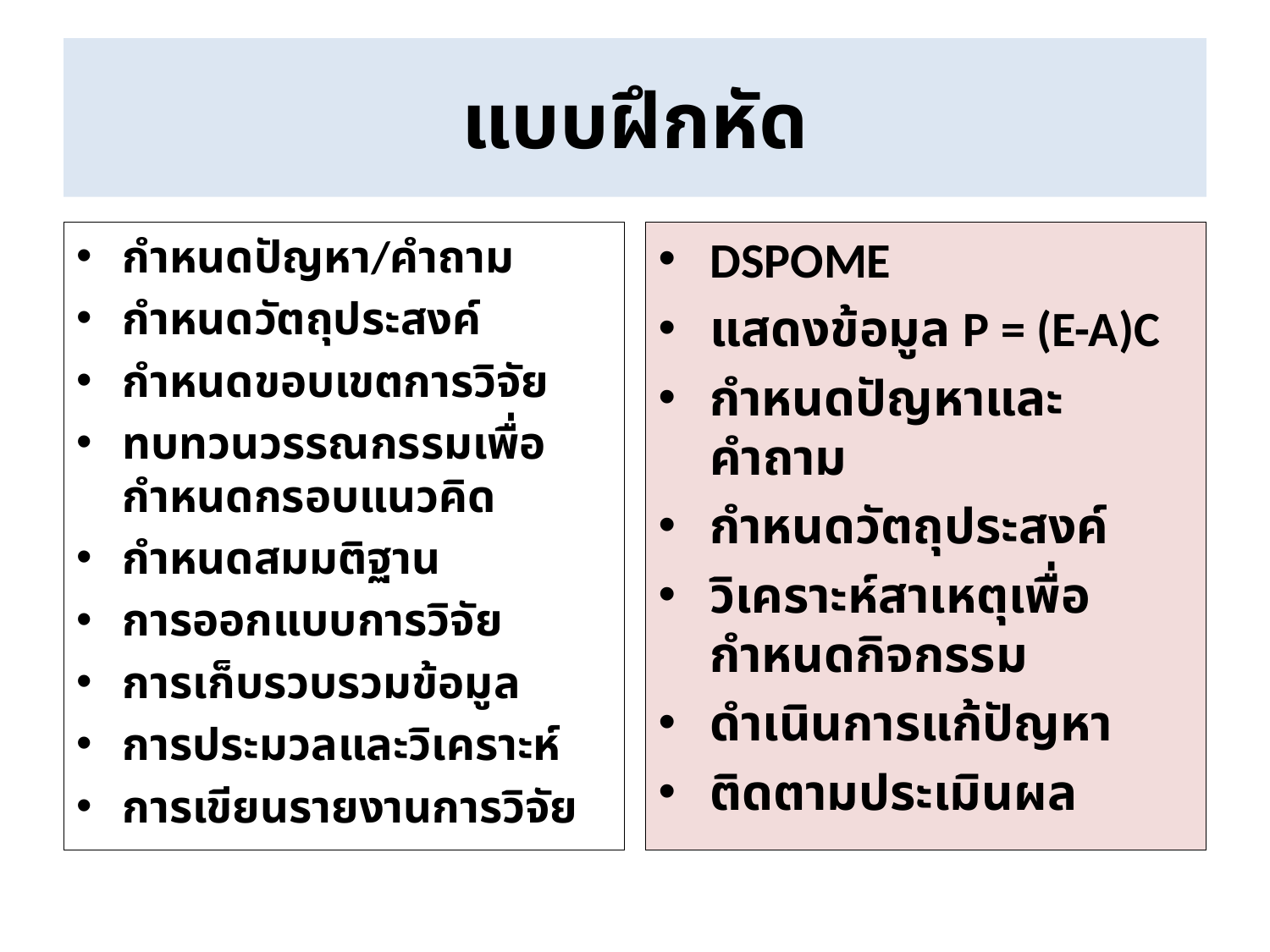

# แบบฝึกหัด
กำหนดปัญหา/คำถาม
กำหนดวัตถุประสงค์
กำหนดขอบเขตการวิจัย
ทบทวนวรรณกรรมเพื่อกำหนดกรอบแนวคิด
กำหนดสมมติฐาน
การออกแบบการวิจัย
การเก็บรวบรวมข้อมูล
การประมวลและวิเคราะห์
การเขียนรายงานการวิจัย

DSPOME
แสดงข้อมูล P = (E-A)C
กำหนดปัญหาและคำถาม
กำหนดวัตถุประสงค์
วิเคราะห์สาเหตุเพื่อกำหนดกิจกรรม
ดำเนินการแก้ปัญหา
ติดตามประเมินผล